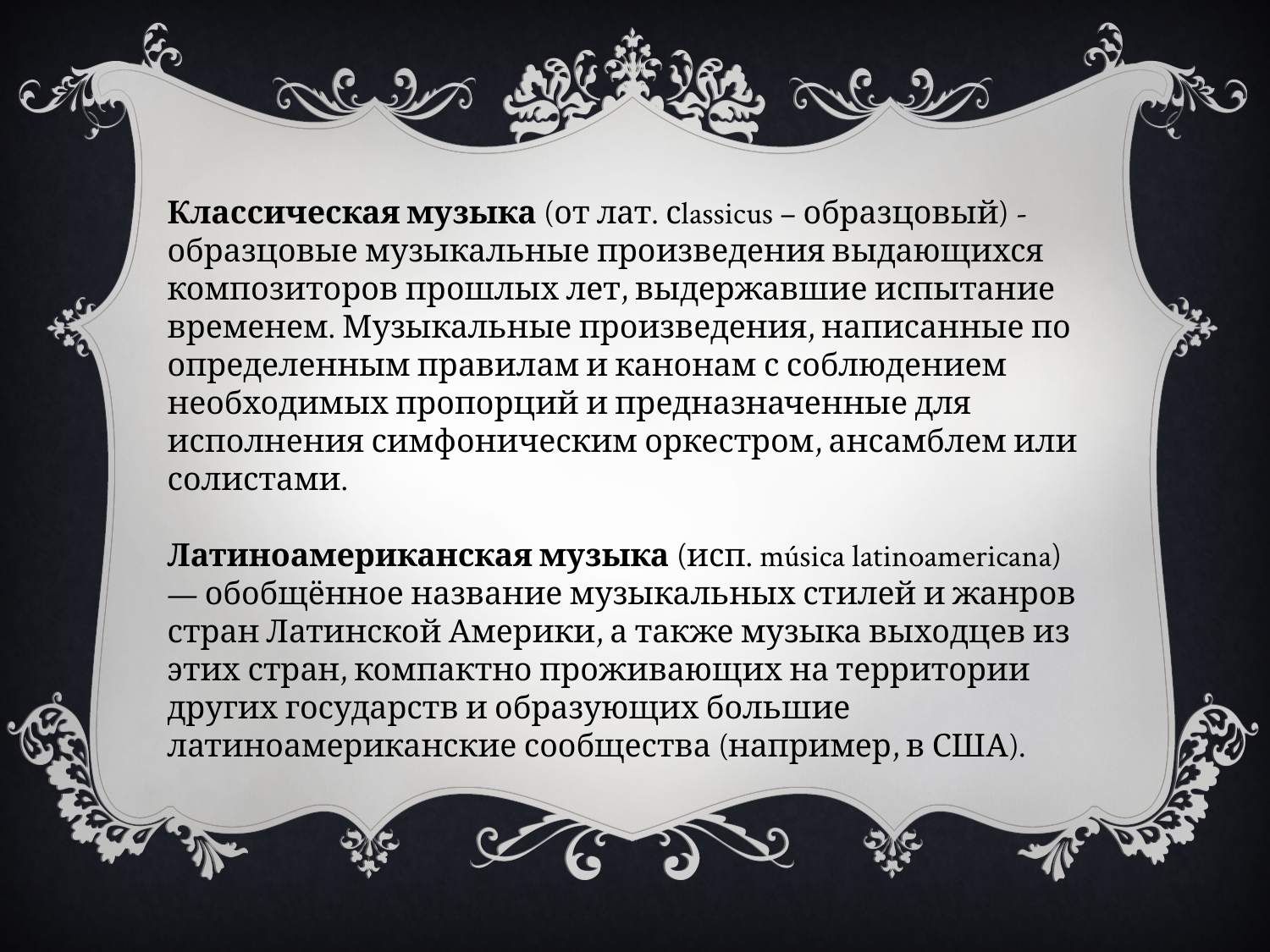

Классическая музыка (от лат. сlassicus – образцовый) - образцовые музыкальные произведения выдающихся композиторов прошлых лет, выдержавшие испытание временем. Музыкальные произведения, написанные по определенным правилам и канонам с соблюдением необходимых пропорций и предназначенные для исполнения симфоническим оркестром, ансамблем или солистами.

Латиноамериканская музыка (исп. música latinoamericana) — обобщённое название музыкальных стилей и жанров стран Латинской Америки, а также музыка выходцев из этих стран, компактно проживающих на территории других государств и образующих большие латиноамериканские сообщества (например, в США).